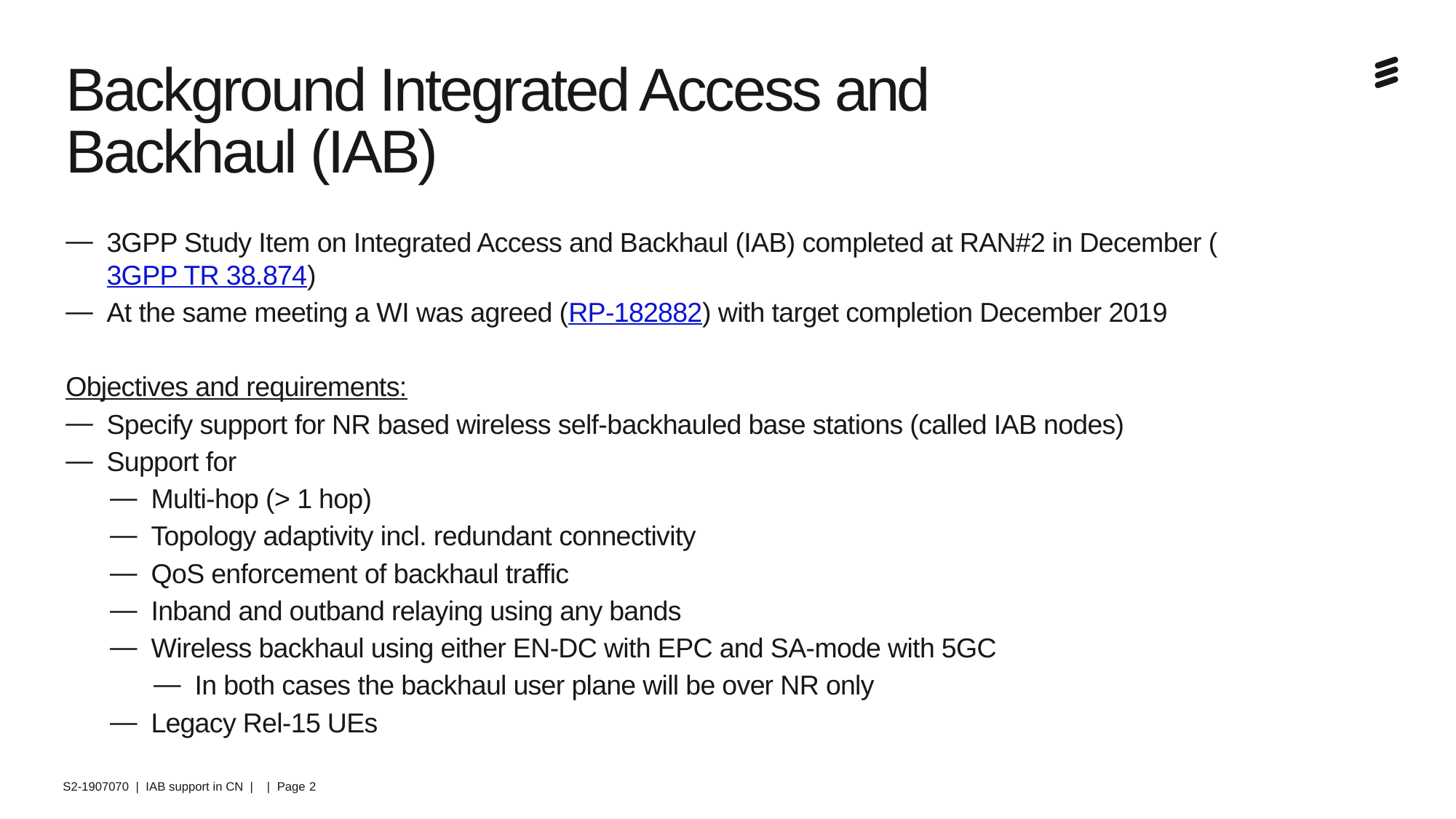

# Background Integrated Access and Backhaul (IAB)
3GPP Study Item on Integrated Access and Backhaul (IAB) completed at RAN#2 in December (3GPP TR 38.874)
At the same meeting a WI was agreed (RP-182882) with target completion December 2019

Objectives and requirements:
Specify support for NR based wireless self-backhauled base stations (called IAB nodes)
Support for
Multi-hop (> 1 hop)
Topology adaptivity incl. redundant connectivity
QoS enforcement of backhaul traffic
Inband and outband relaying using any bands
Wireless backhaul using either EN-DC with EPC and SA-mode with 5GC
In both cases the backhaul user plane will be over NR only
Legacy Rel-15 UEs